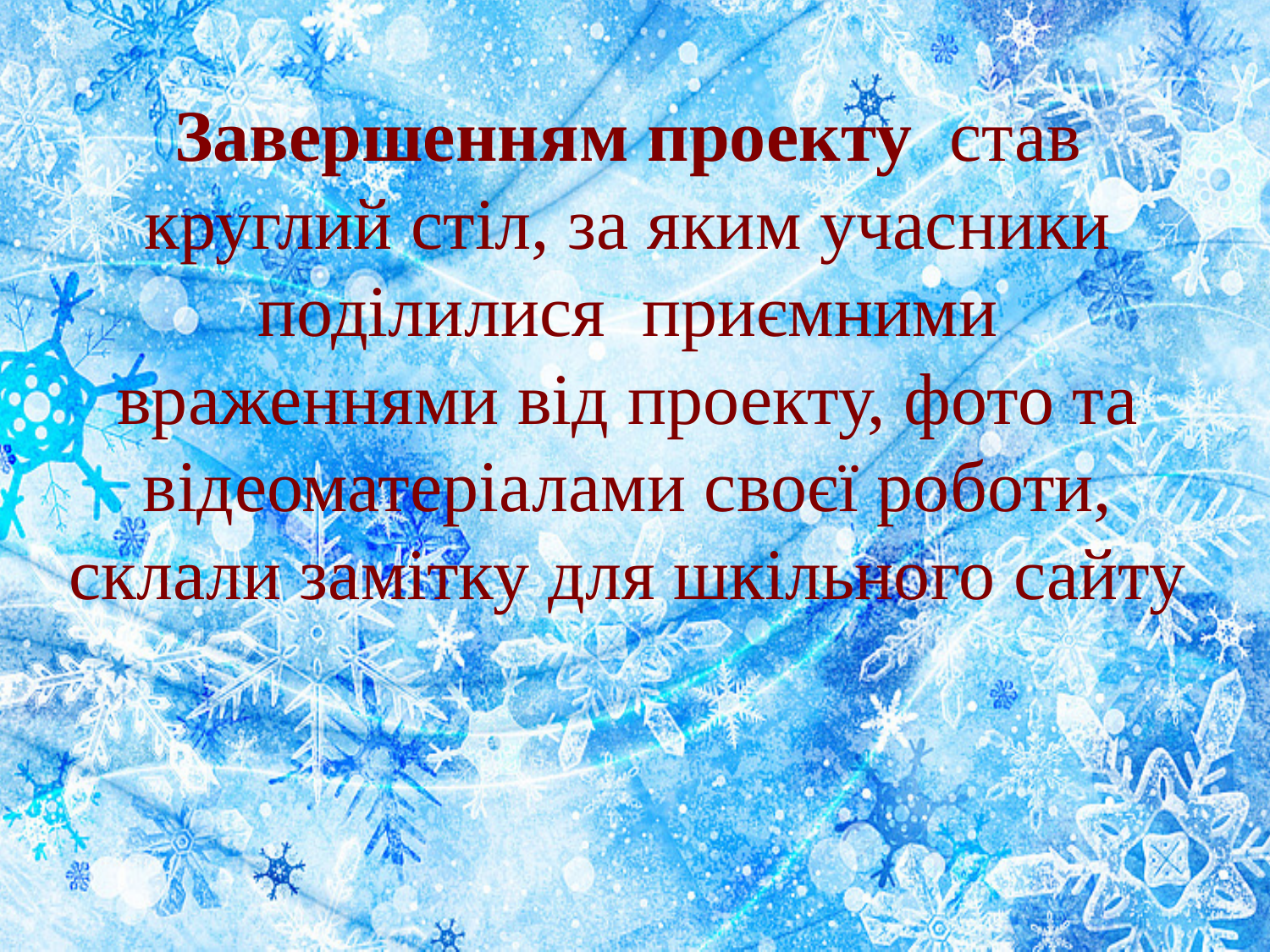

# Завершенням проекту  став круглий стіл, за яким учасники поділилися  приємними враженнями від проекту, фото та відеоматеріалами своєї роботи, склали замітку для шкільного сайту